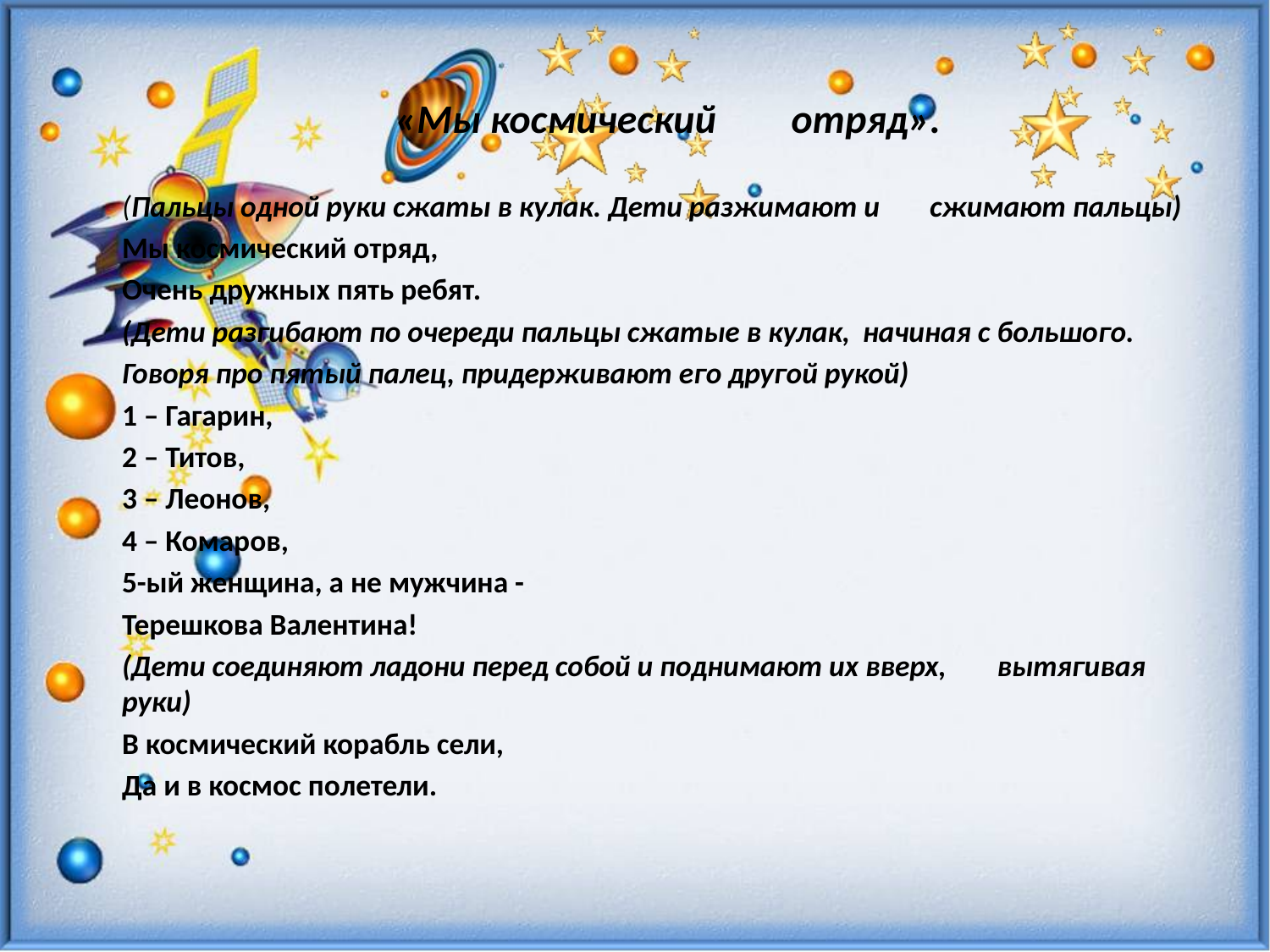

# «Мы космический 		отряд».

			(Пальцы одной руки сжаты в кулак. Дети разжимают и 		сжимают пальцы)
			Мы космический отряд,
			Очень дружных пять ребят.
			(Дети разгибают по очереди пальцы сжатые в кулак, 			начиная с большого.
			Говоря про пятый палец, придерживают его другой рукой)
			1 – Гагарин,
			2 – Титов,
			3 – Леонов,
			4 – Комаров,
			5-ый женщина, а не мужчина -
			Терешкова Валентина!
			(Дети соединяют ладони перед собой и поднимают их вверх, 		вытягивая  руки)
			В космический корабль сели,
			Да и в космос полетели.